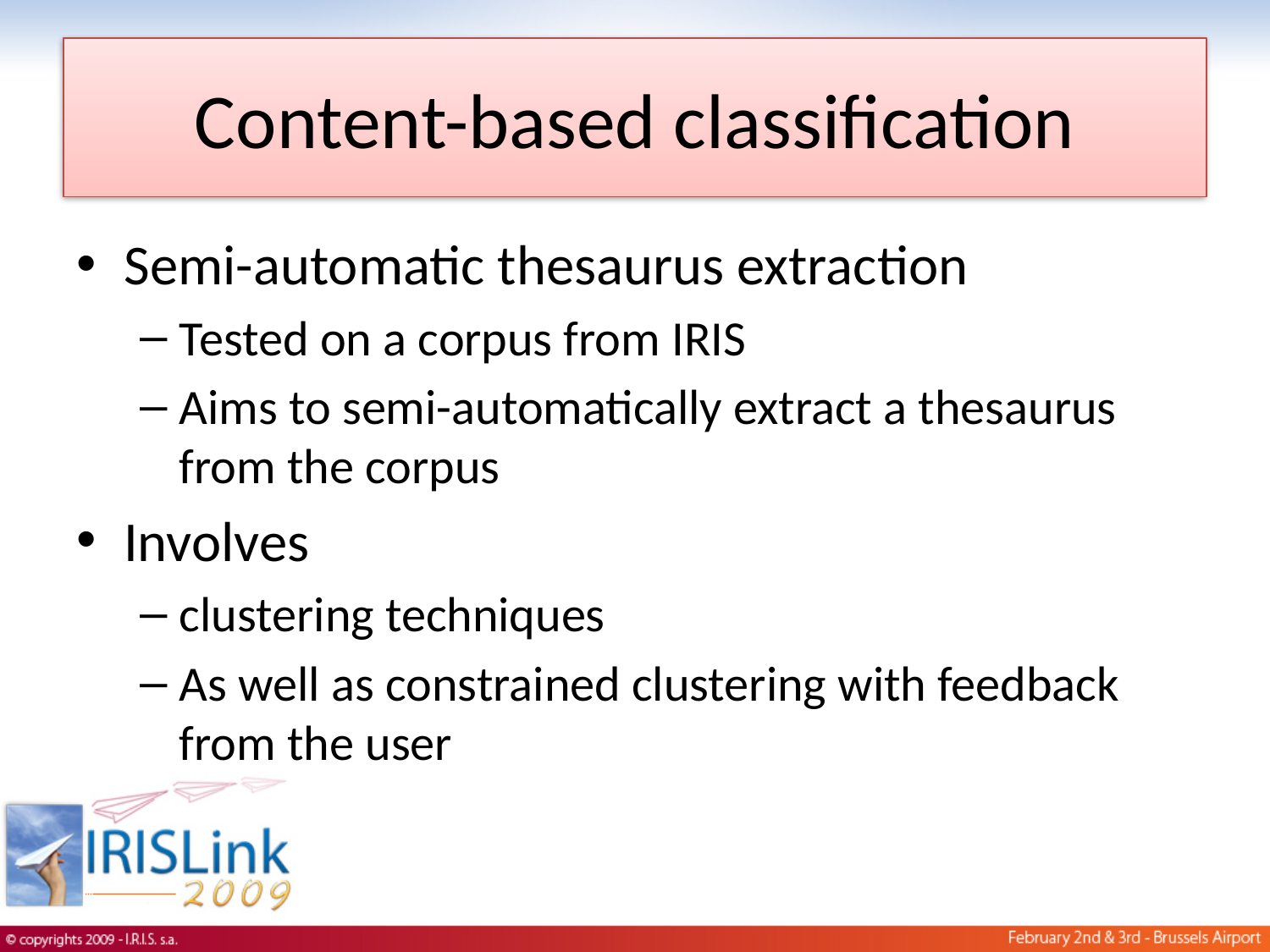

# Content-based classification
Semi-automatic thesaurus extraction
Tested on a corpus from IRIS
Aims to semi-automatically extract a thesaurus from the corpus
Involves
clustering techniques
As well as constrained clustering with feedback from the user